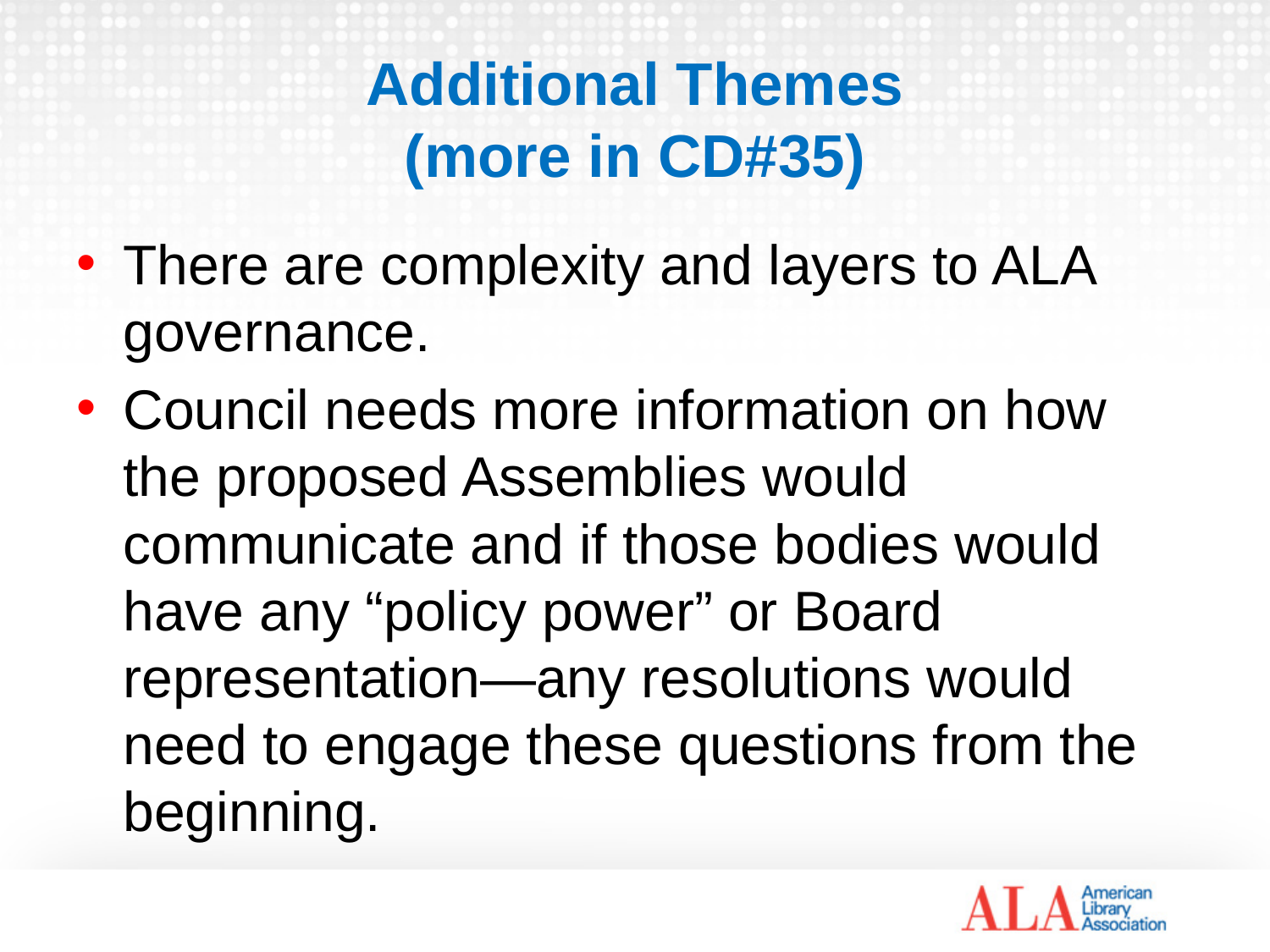

# Additional Themes (more in CD#35)
There are complexity and layers to ALA governance.
Council needs more information on how the proposed Assemblies would communicate and if those bodies would have any “policy power” or Board representation—any resolutions would need to engage these questions from the beginning.